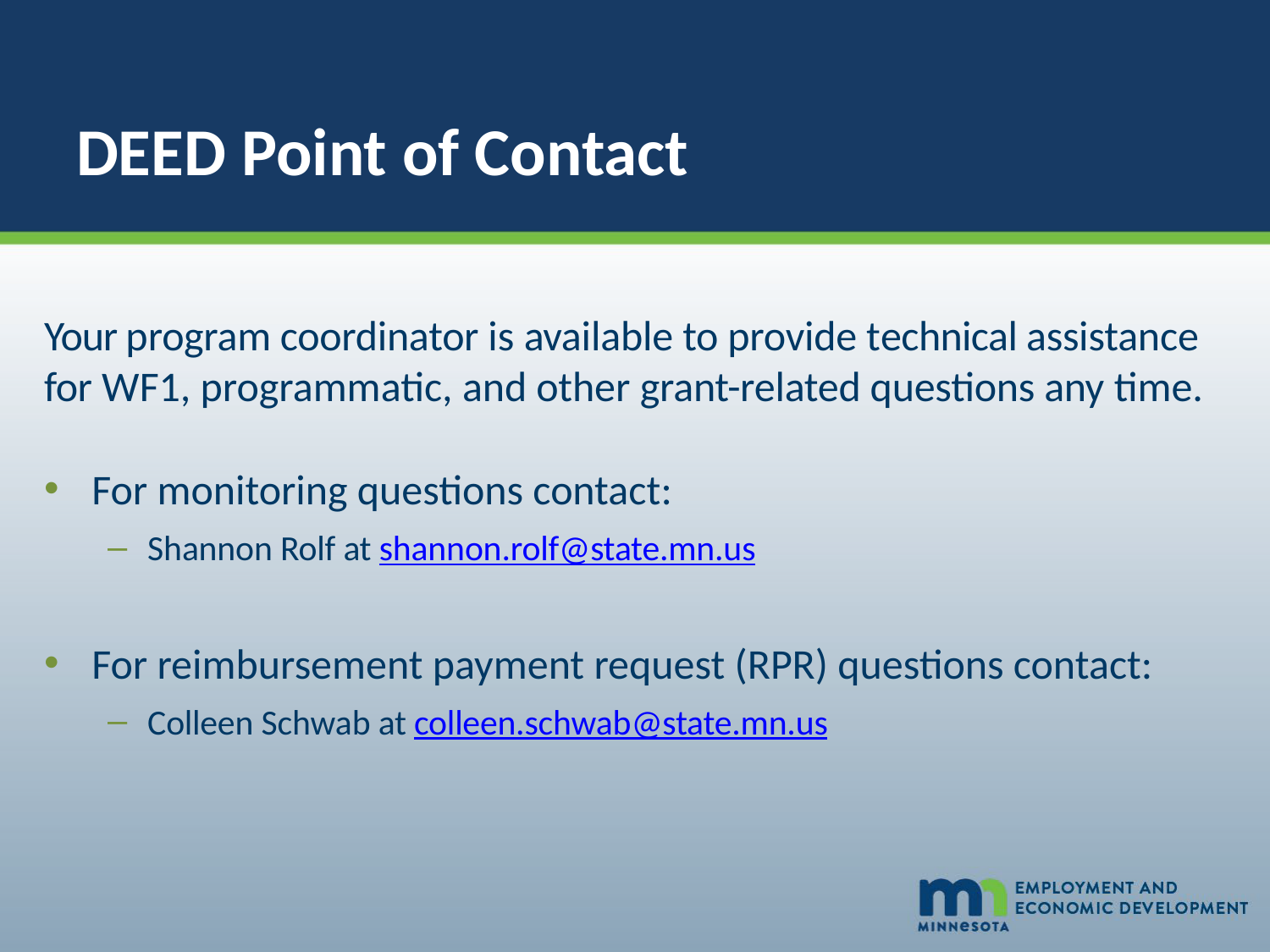

# DEED Point of Contact
Your program coordinator is available to provide technical assistance for WF1, programmatic, and other grant-related questions any time.

For monitoring questions contact:
Shannon Rolf at shannon.rolf@state.mn.us

For reimbursement payment request (RPR) questions contact:
Colleen Schwab at colleen.schwab@state.mn.us